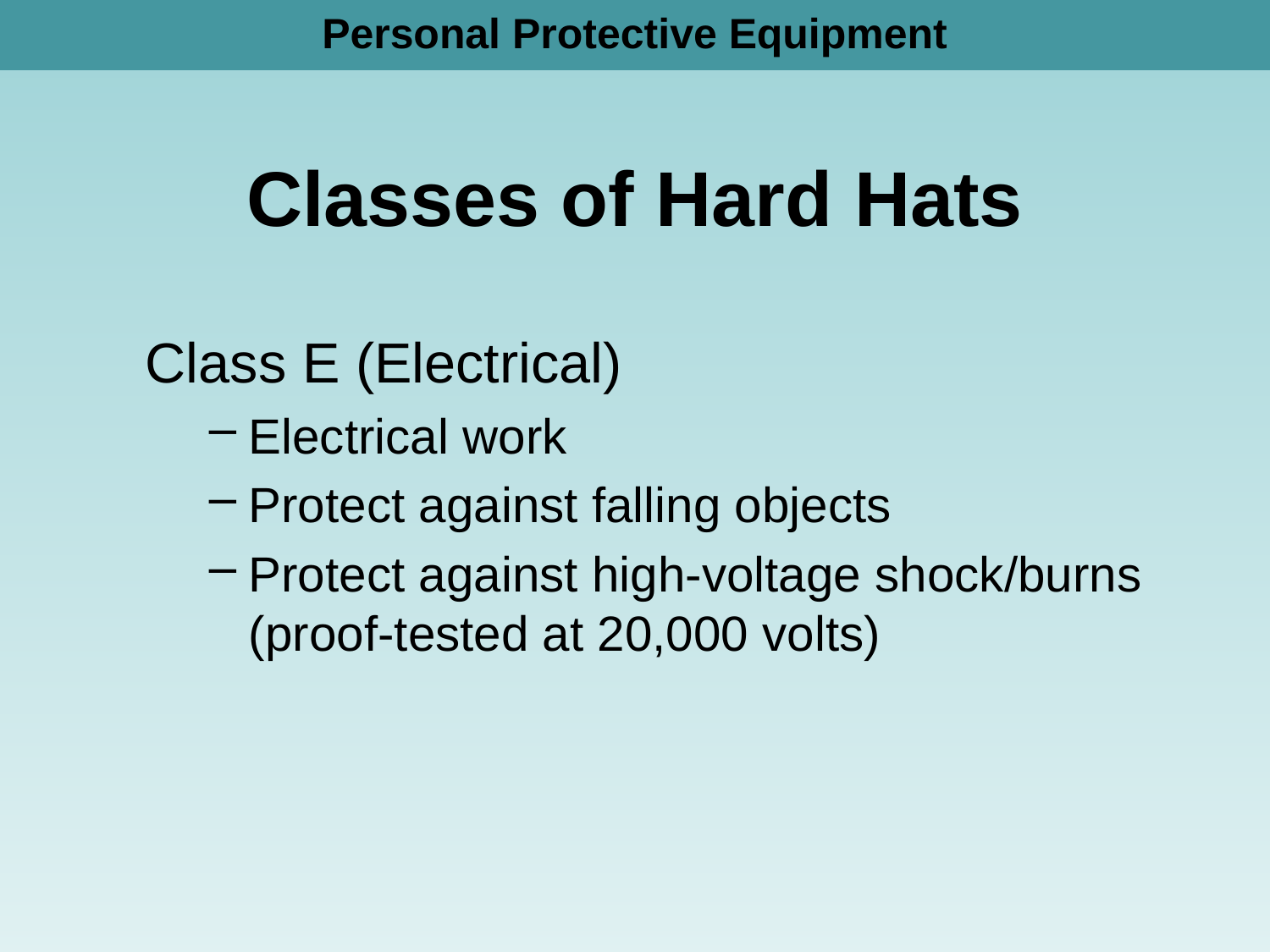

Personal Protective Equipment
# Classes of Hard Hats
Class E (Electrical)
Electrical work
Protect against falling objects
Protect against high-voltage shock/burns (proof-tested at 20,000 volts)